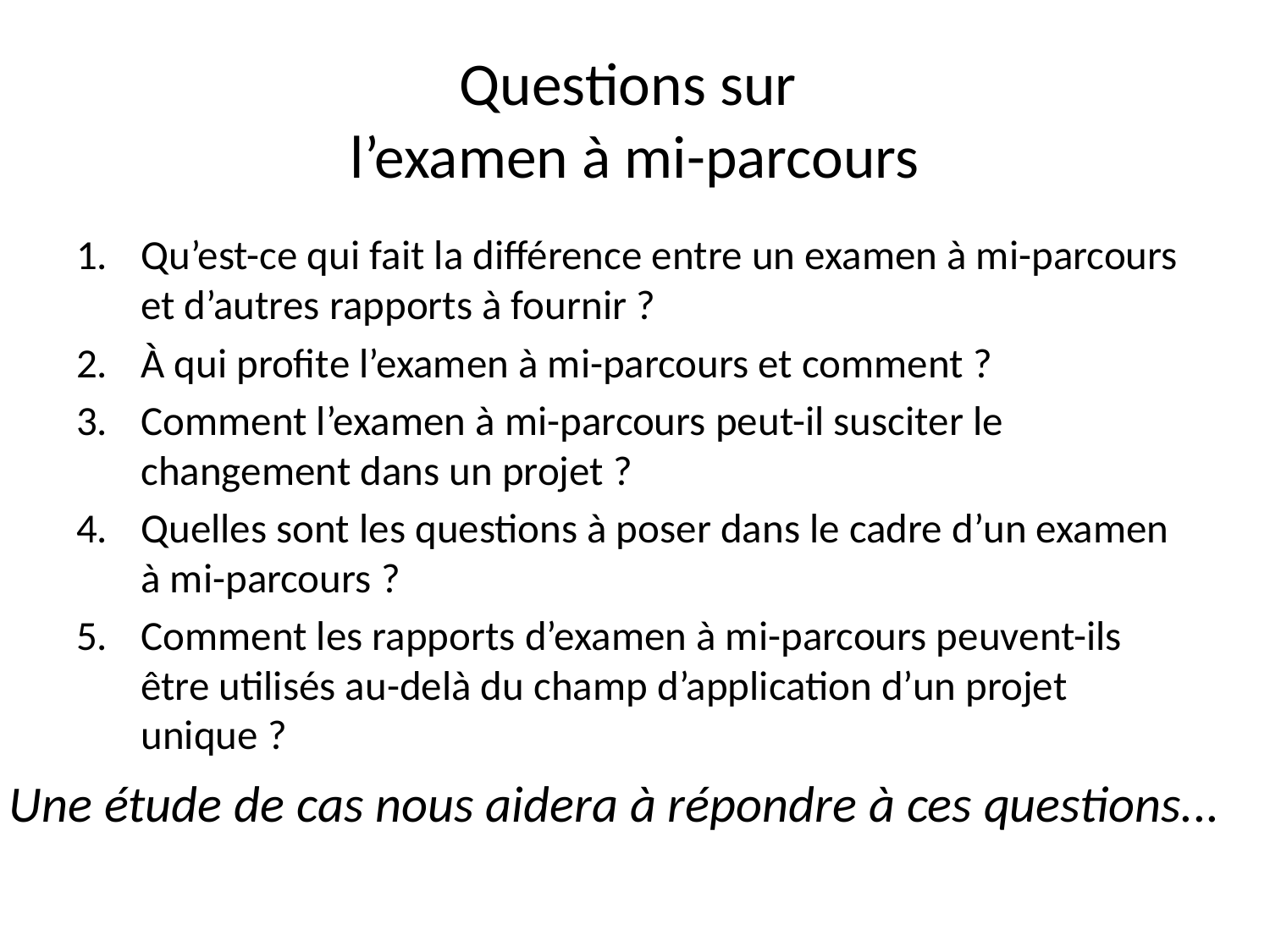

# Questions sur l’examen à mi-parcours
Qu’est-ce qui fait la différence entre un examen à mi-parcours et d’autres rapports à fournir ?
À qui profite l’examen à mi-parcours et comment ?
Comment l’examen à mi-parcours peut-il susciter le changement dans un projet ?
Quelles sont les questions à poser dans le cadre d’un examen à mi-parcours ?
Comment les rapports d’examen à mi-parcours peuvent-ils être utilisés au-delà du champ d’application d’un projet unique ?
Une étude de cas nous aidera à répondre à ces questions...